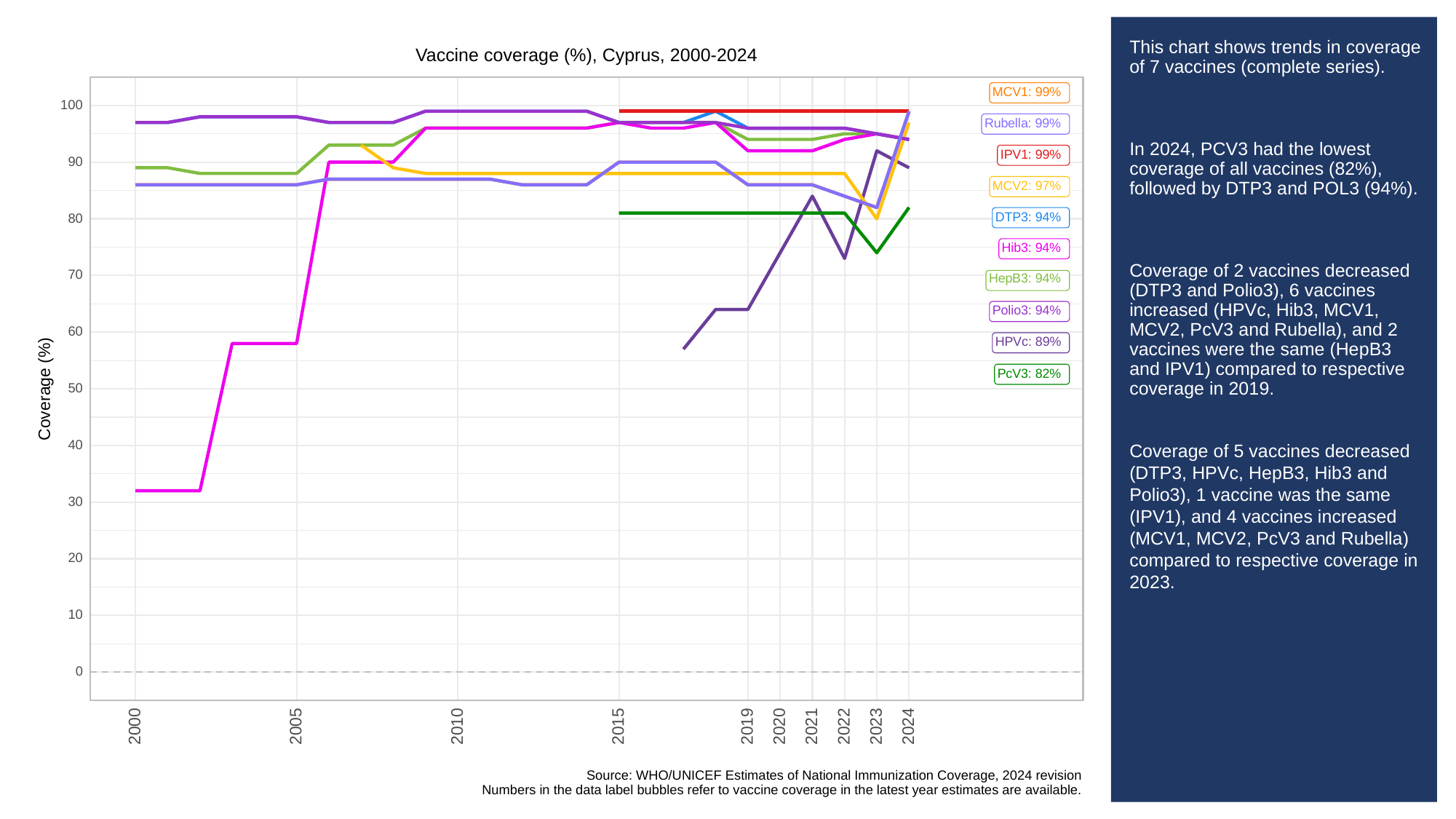

# This chart shows trends in coverage of 7 vaccines (complete series).

In 2024, PCV3 had the lowest coverage of all vaccines (82%), followed by DTP3 and POL3 (94%).

Coverage of 2 vaccines decreased (DTP3 and Polio3), 6 vaccines increased (HPVc, Hib3, MCV1, MCV2, PcV3 and Rubella), and 2 vaccines were the same (HepB3 and IPV1) compared to respective coverage in 2019.

Coverage of 5 vaccines decreased (DTP3, HPVc, HepB3, Hib3 and Polio3), 1 vaccine was the same (IPV1), and 4 vaccines increased (MCV1, MCV2, PcV3 and Rubella) compared to respective coverage in 2023.

Vaccine coverage (%), Cyprus, 2000-2024

MCV1: 99%

100

Rubella: 99%

IPV1: 99%

90

MCV2: 97%

DTP3: 94%
80

Hib3: 94%

70
HepB3: 94%

Polio3: 94%
60

HPVc: 89%

PcV3: 82%
Coverage (%)
50

40

30

20

10

0

2023
2000
2005
2010
2015
2019
2020
2021
2022
2024
Source: WHO/UNICEF Estimates of National Immunization Coverage, 2024 revision
Numbers in the data label bubbles refer to vaccine coverage in the latest year estimates are available.